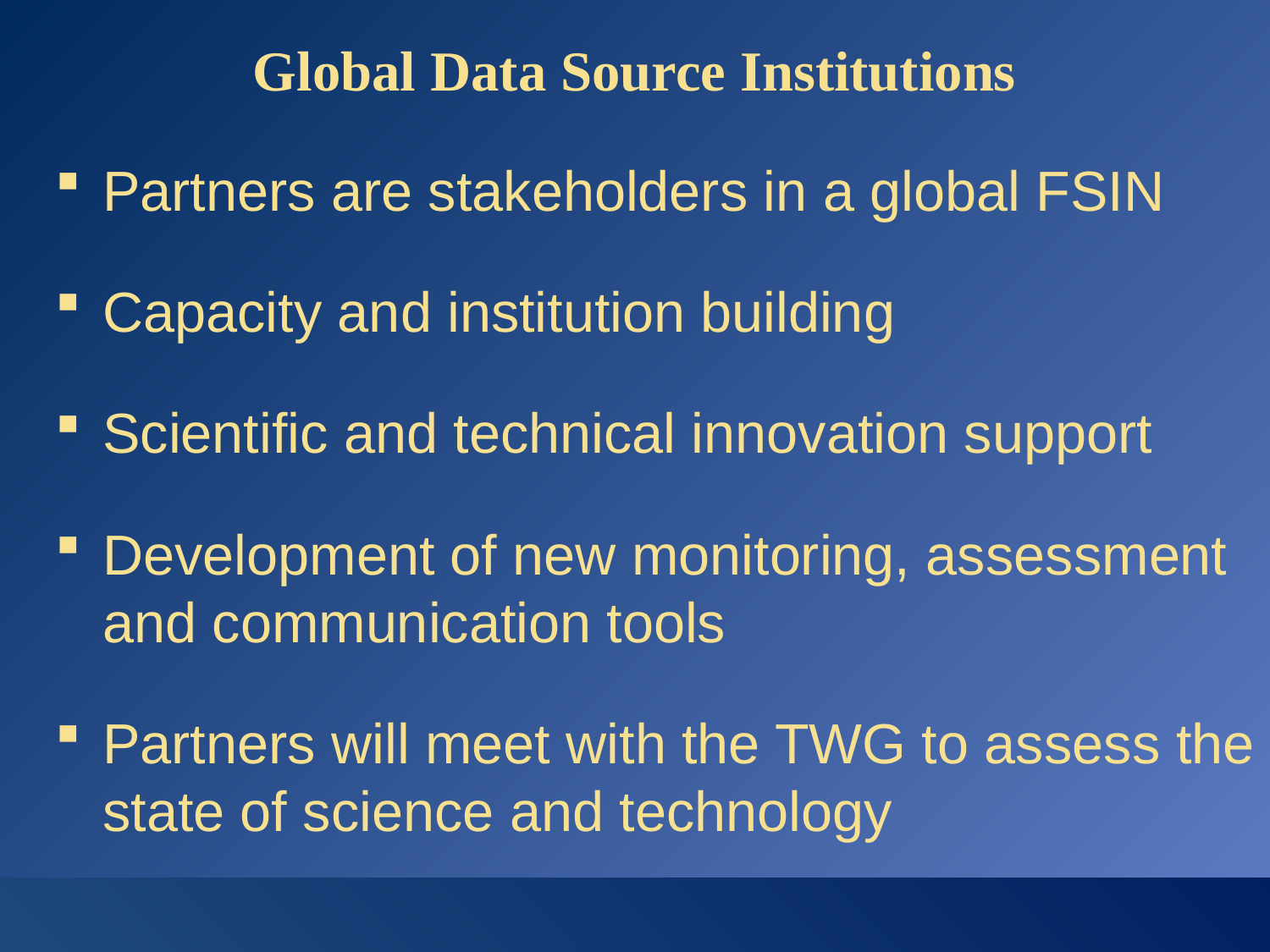

# Global Data Source Institutions
Partners are stakeholders in a global FSIN
Capacity and institution building
Scientific and technical innovation support
Development of new monitoring, assessment and communication tools
Partners will meet with the TWG to assess the state of science and technology